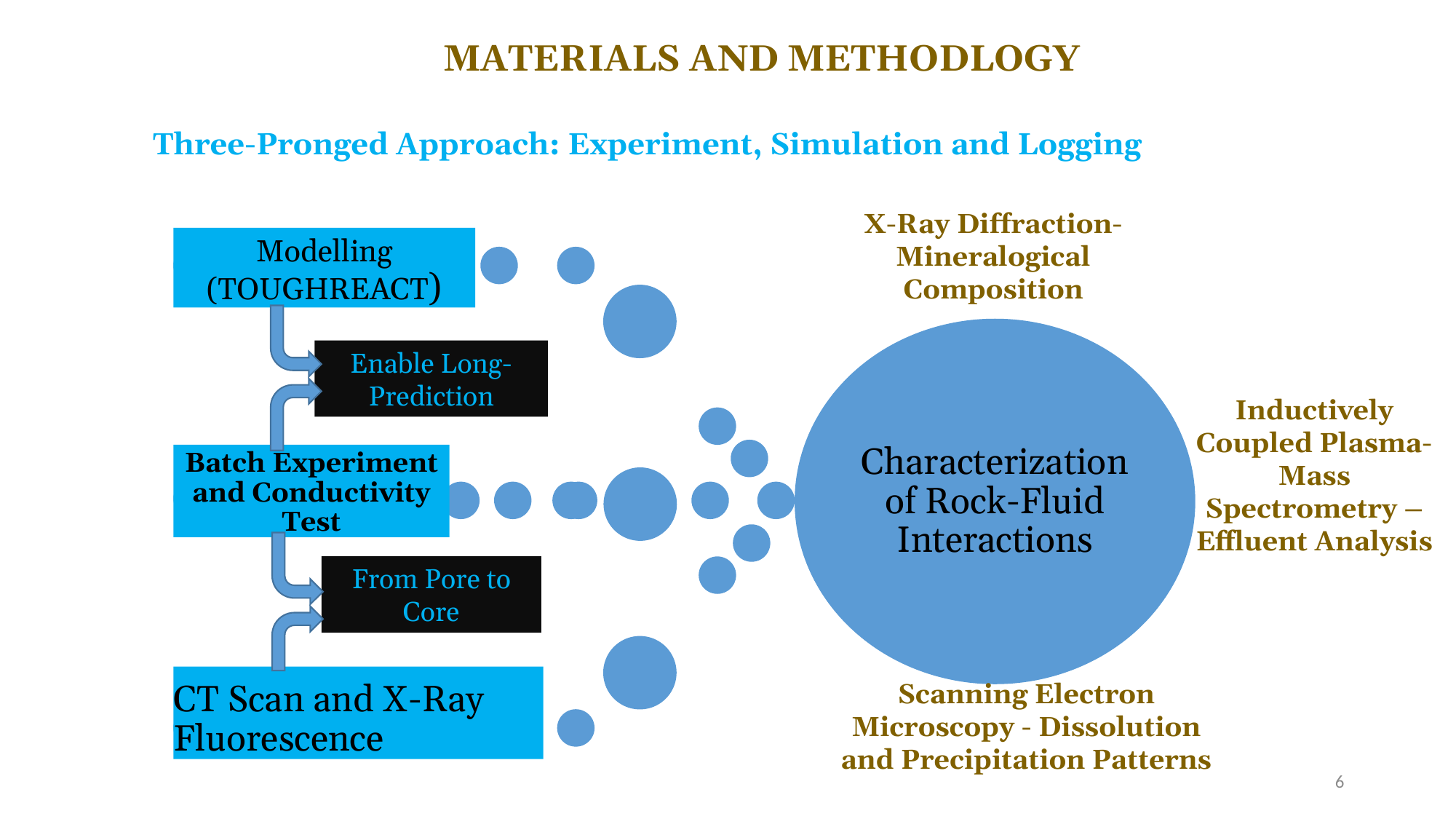

MATERIALS AND METHODLOGY
#
Three-Pronged Approach: Experiment, Simulation and Logging
Characterization of Rock-Fluid Interactions
Modelling (TOUGHREACT)
Batch Experiment and Conductivity Test
CT Scan and X-Ray Fluorescence
X-Ray Diffraction- Mineralogical Composition

Enable Long-Prediction

Inductively Coupled Plasma-Mass Spectrometry – Effluent Analysis

From Pore to Core

Scanning Electron Microscopy - Dissolution and Precipitation Patterns
6